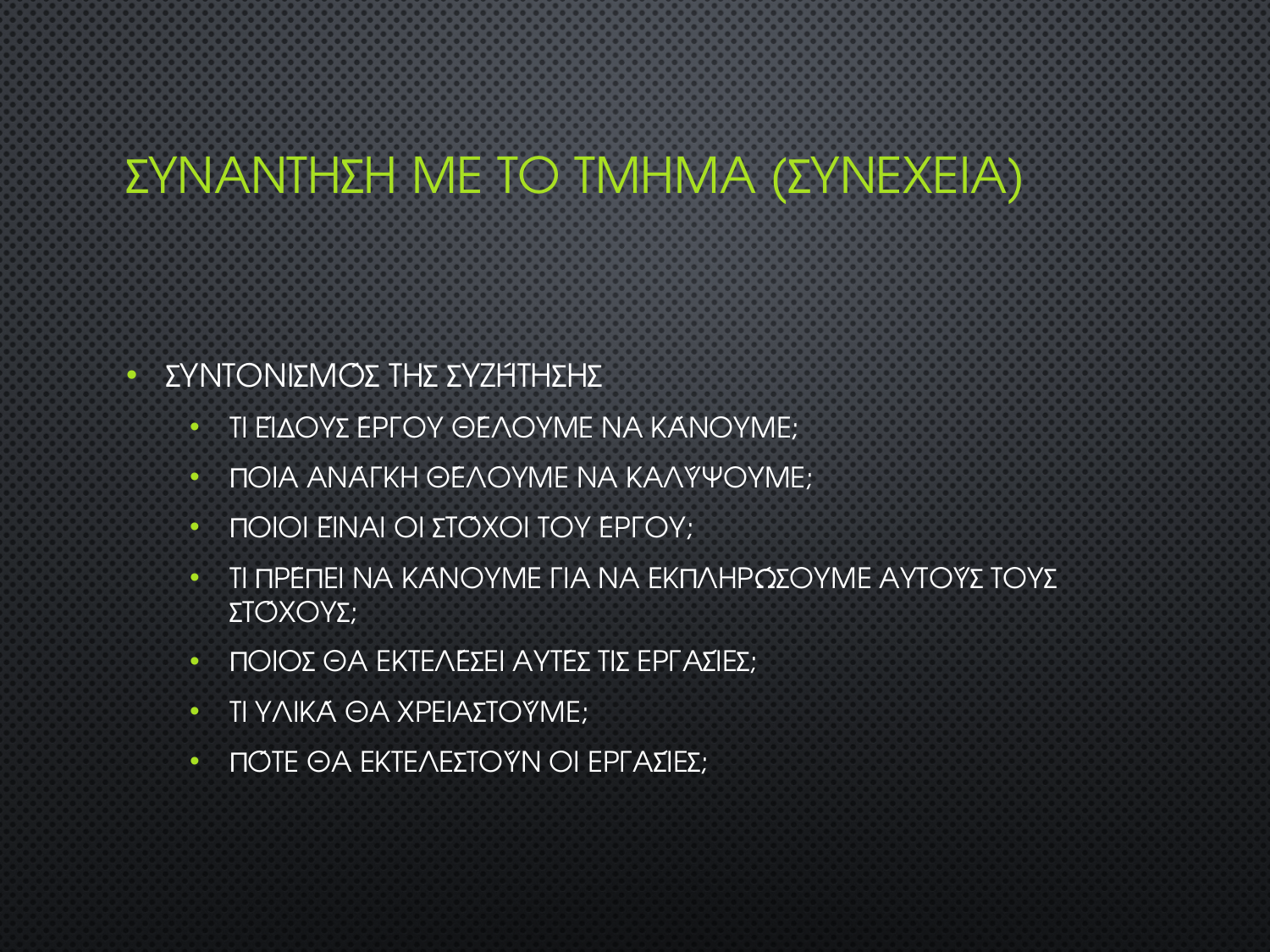

# ΣυνΑντηση με το τμΗμα (ΣΥΝΕΧΕΙΑ)
Συντονισμός της συζήτησης
Τι είδους έργου θέλουμε να κάνουμε;
Ποια ανάγκη θέλουμε να καλύψουμε;
Ποιοι είναι οι στόχοι του έργου;
Τι πρέπει να κάνουμε για να εκπληρώσουμε αυτούς τους στόχους;
Ποιος θα εκτελέσει αυτές τις εργασίες;
Τι υλικά θα χρειαστούμε;
Πότε θα εκτελεστούν οι εργασίες;